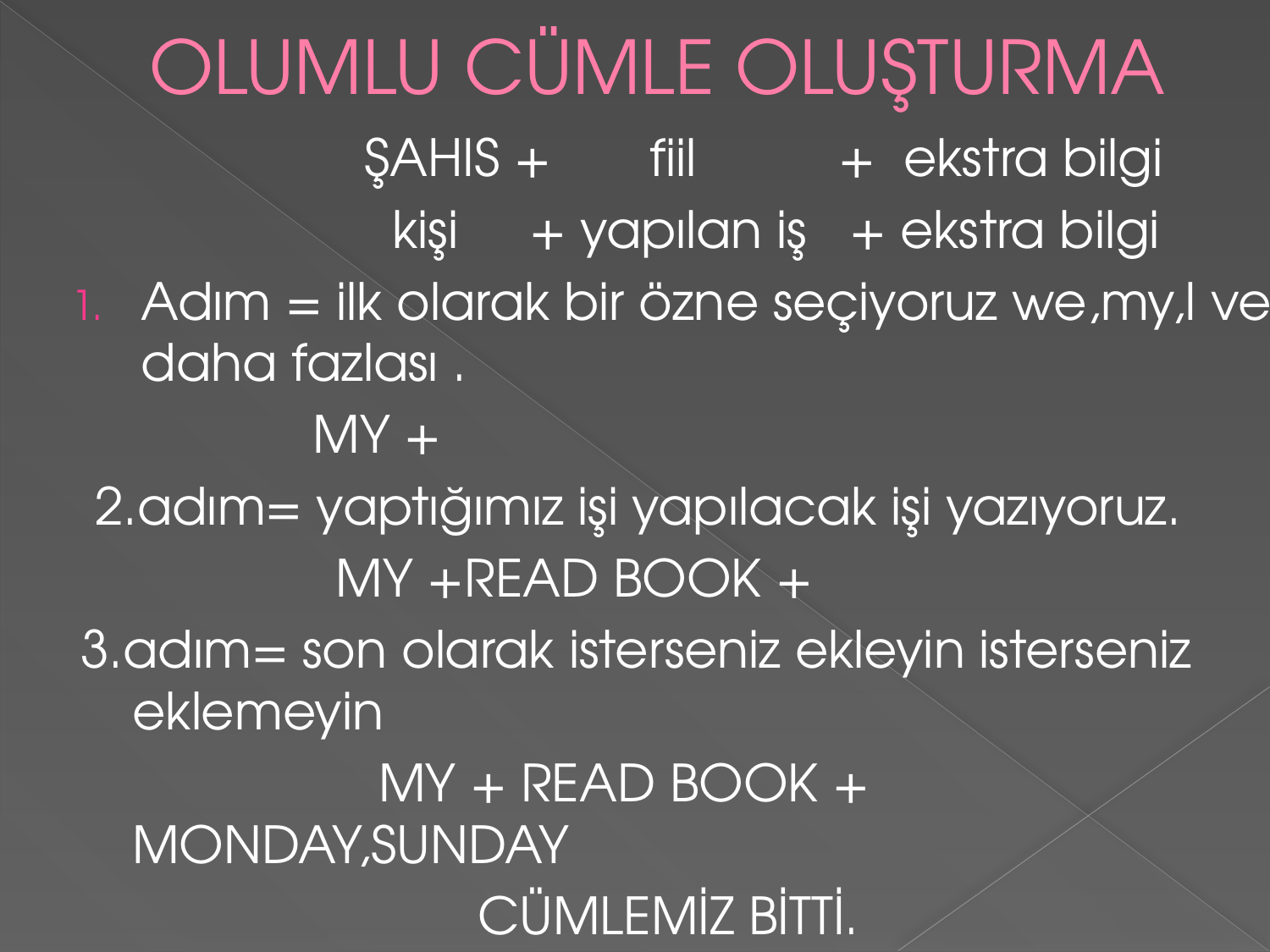

# OLUMLU CÜMLE OLUŞTURMA
                    ŞAHIS +       fiil          +  ekstra bilgi
                      kişi     + yapılan iş   + ekstra bilgi
Adım = ilk olarak bir özne seçiyoruz we,my,I ve daha fazlası .
                 MY +
 2.adım= yaptığımız işi yapılacak işi yazıyoruz.
                  MY +READ BOOK +
3.adım= son olarak isterseniz ekleyin isterseniz eklemeyin
                     MY + READ BOOK + MONDAY,SUNDAY
                            CÜMLEMİZ BİTTİ.